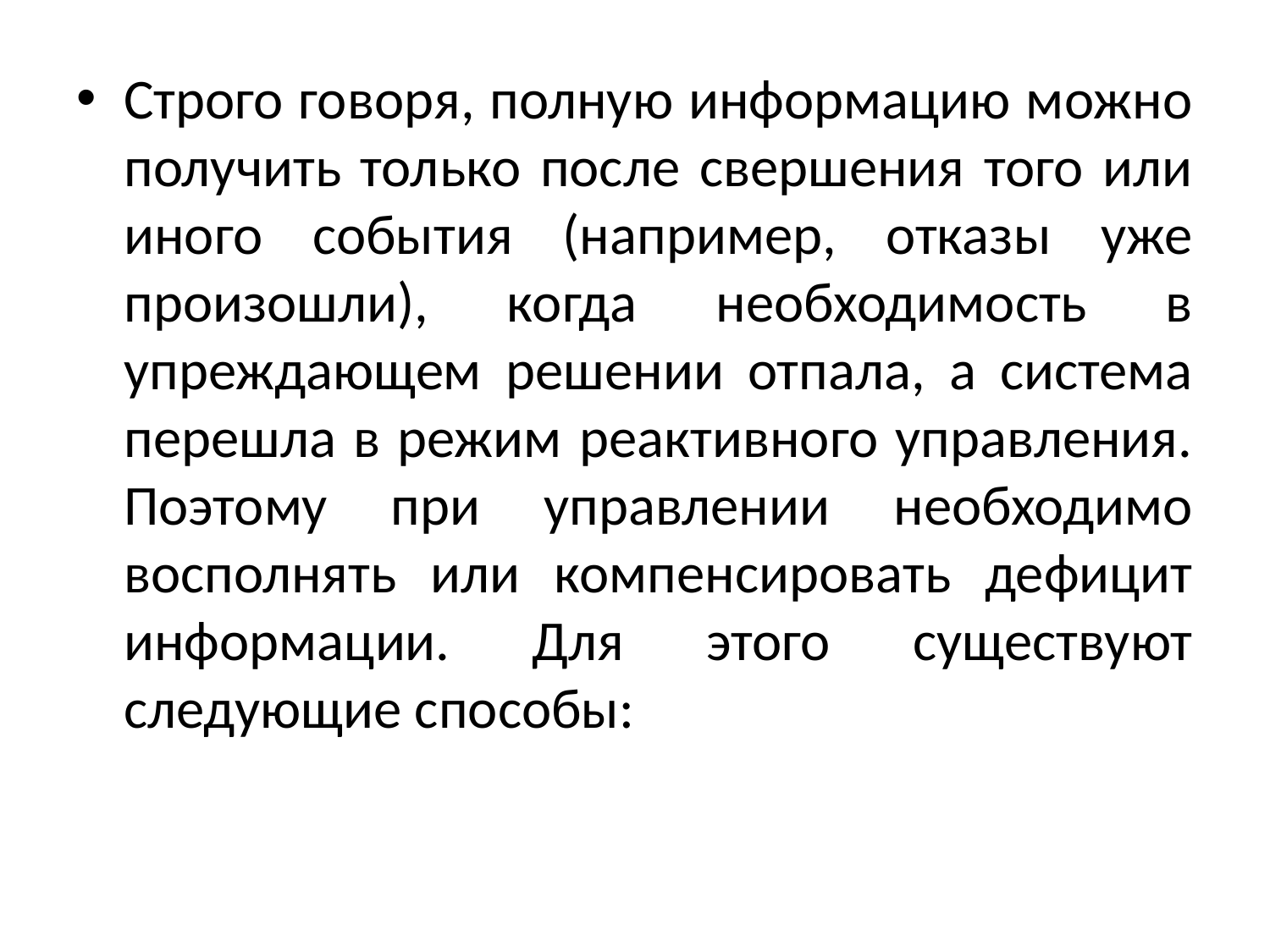

Строго говоря, полную информацию можно получить только после свершения того или иного события (например, отказы уже произошли), когда необходимость в упреждающем решении отпала, а система перешла в режим реактивного управления. Поэтому при управлении необходимо восполнять или компенсировать дефицит информации. Для этого существуют следующие способы: